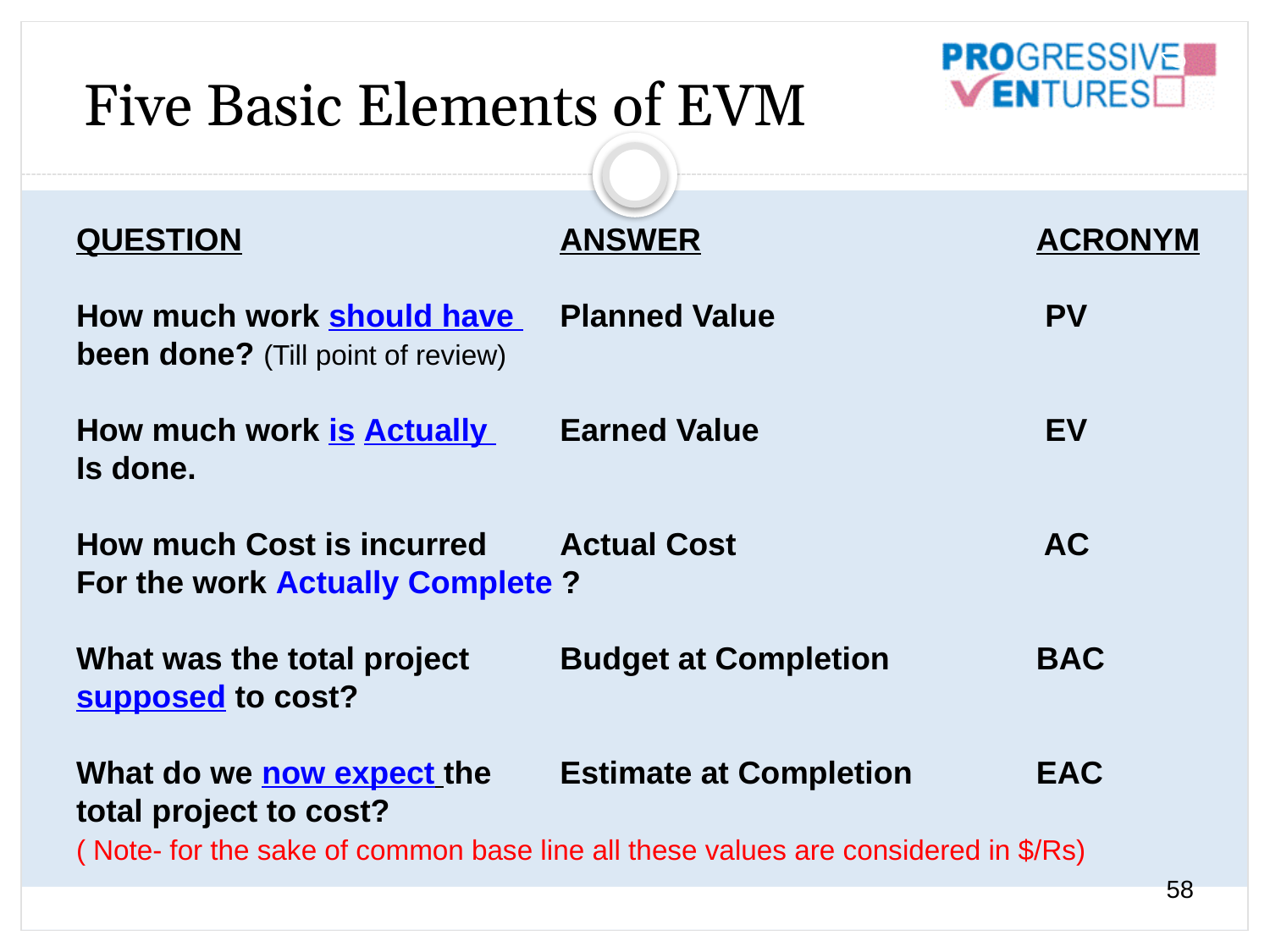

# Five Basic Elements of EVM

QUESTION	ANSWER		ACRONYM

How much work should have 	Planned Value 		 PV
been done? (Till point of review)

How much work is Actually 	Earned Value		 EV
Is done.

How much Cost is incurred 	Actual Cost		 AC
For the work Actually Complete ?

What was the total project	Budget at Completion		BAC
supposed to cost?

What do we now expect the	Estimate at Completion		EAC
total project to cost?
( Note- for the sake of common base line all these values are considered in $/Rs)
58